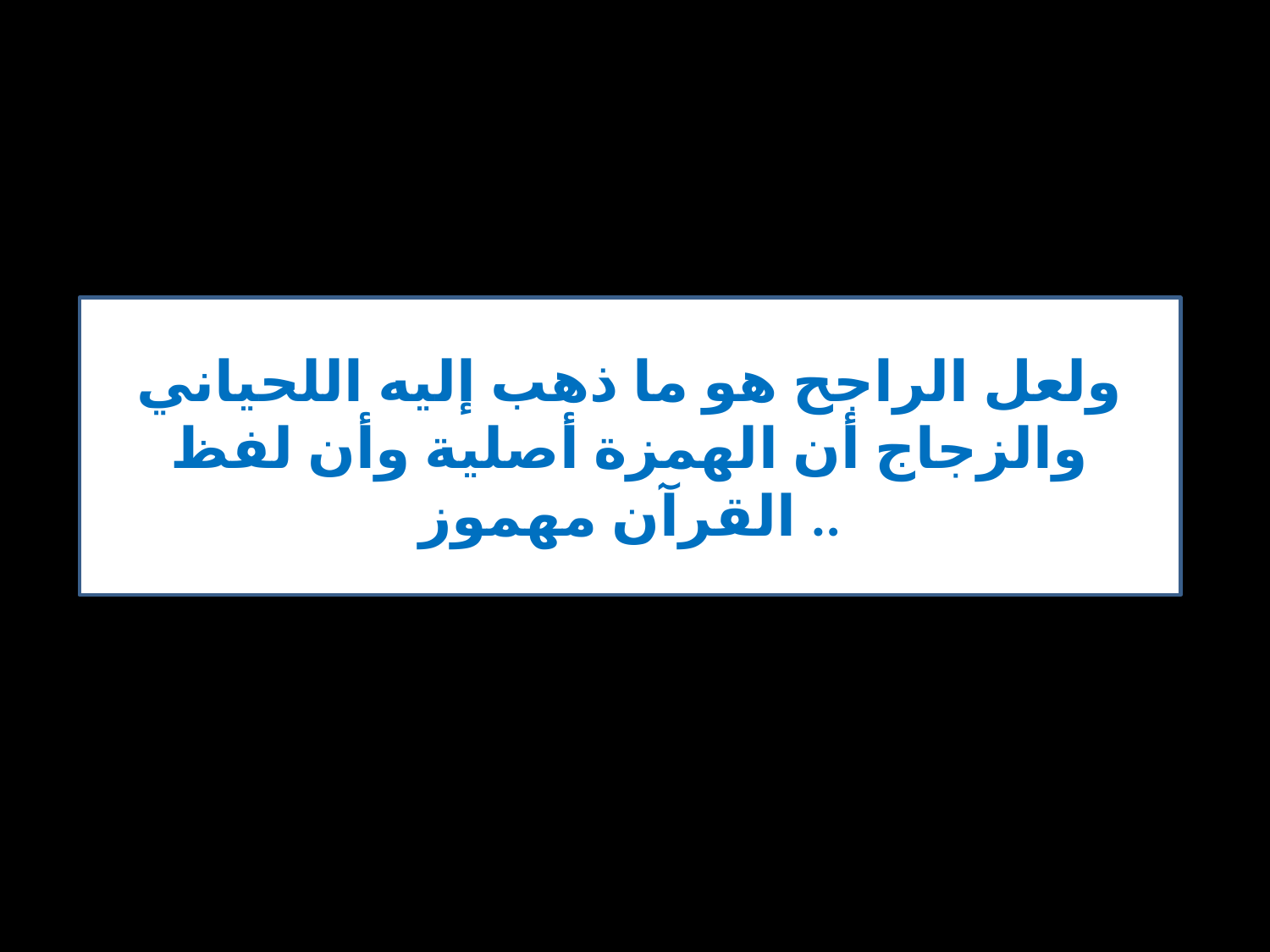

ولعل الراجح هو ما ذهب إليه اللحياني والزجاج أن الهمزة أصلية وأن لفظ القرآن مهموز ..